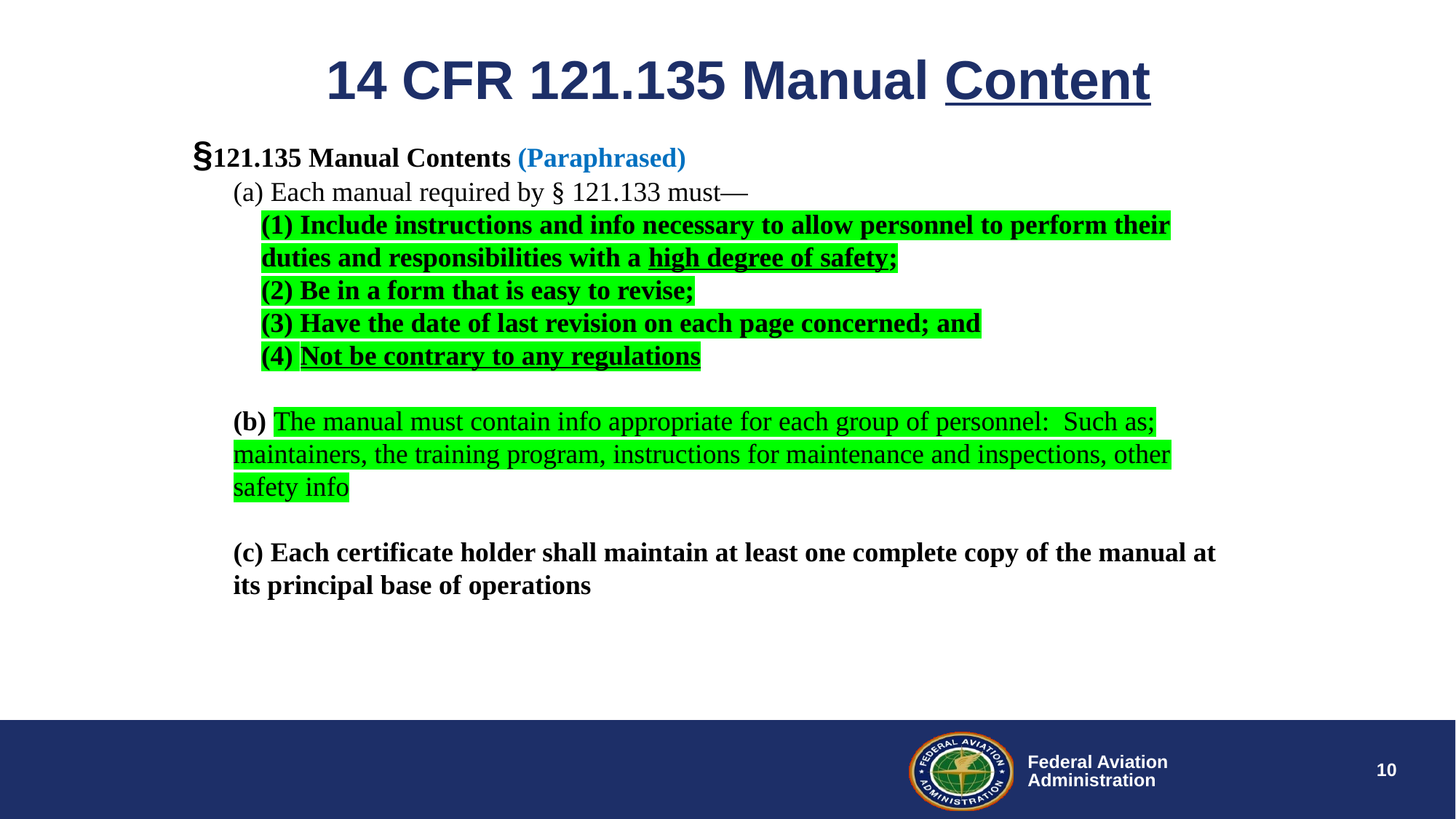

# 14 CFR 121.135 Manual Content
§121.135 Manual Contents (Paraphrased)
(a) Each manual required by § 121.133 must—
(1) Include instructions and info necessary to allow personnel to perform their duties and responsibilities with a high degree of safety;
(2) Be in a form that is easy to revise;
(3) Have the date of last revision on each page concerned; and
(4) Not be contrary to any regulations

(b) The manual must contain info appropriate for each group of personnel:  Such as; maintainers, the training program, instructions for maintenance and inspections, other safety info

(c) Each certificate holder shall maintain at least one complete copy of the manual at its principal base of operations